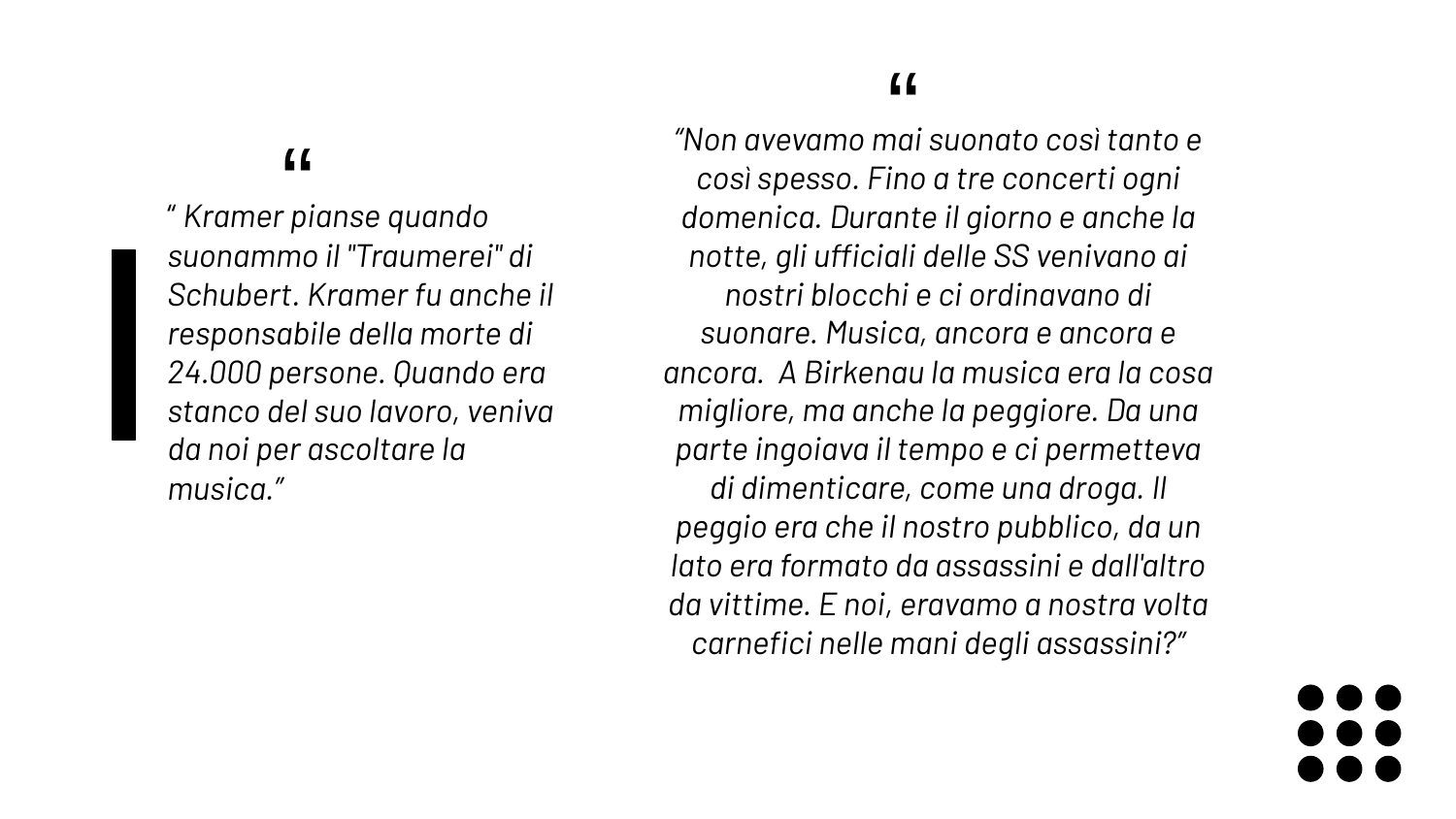

“
“
“Non avevamo mai suonato così tanto e così spesso. Fino a tre concerti ogni domenica. Durante il giorno e anche la notte, gli ufficiali delle SS venivano ai nostri blocchi e ci ordinavano di suonare. Musica, ancora e ancora e ancora.  A Birkenau la musica era la cosa migliore, ma anche la peggiore. Da una parte ingoiava il tempo e ci permetteva di dimenticare, come una droga. Il peggio era che il nostro pubblico, da un lato era formato da assassini e dall'altro da vittime. E noi, eravamo a nostra volta carnefici nelle mani degli assassini?”
“ Kramer pianse quando suonammo il "Traumerei" di Schubert. Kramer fu anche il responsabile della morte di 24.000 persone. Quando era stanco del suo lavoro, veniva da noi per ascoltare la musica.”